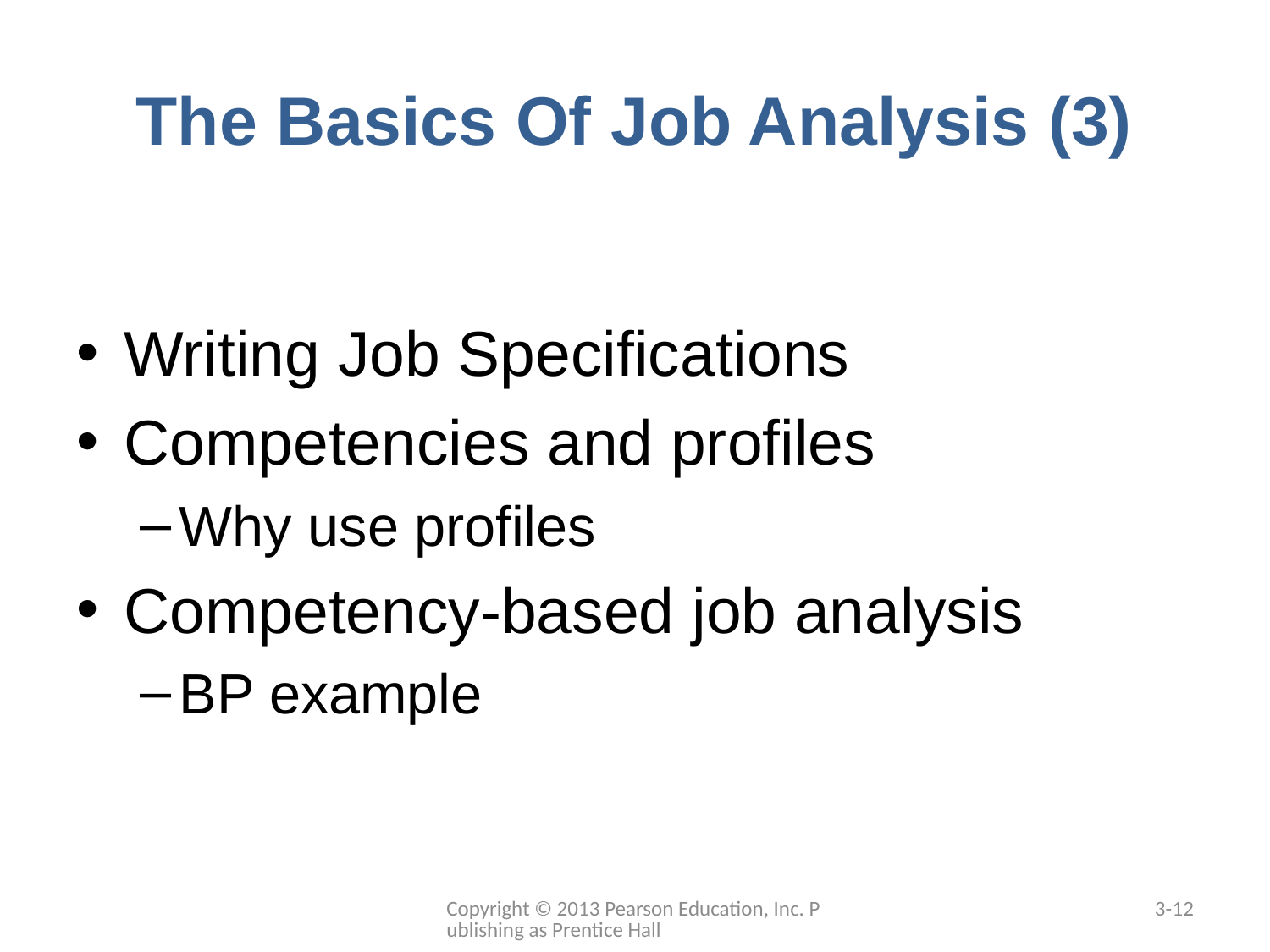

# The Basics Of Job Analysis (3)
Writing Job Specifications
Competencies and profiles
Why use profiles
Competency-based job analysis
BP example
Copyright © 2013 Pearson Education, Inc. Publishing as Prentice Hall
3-12